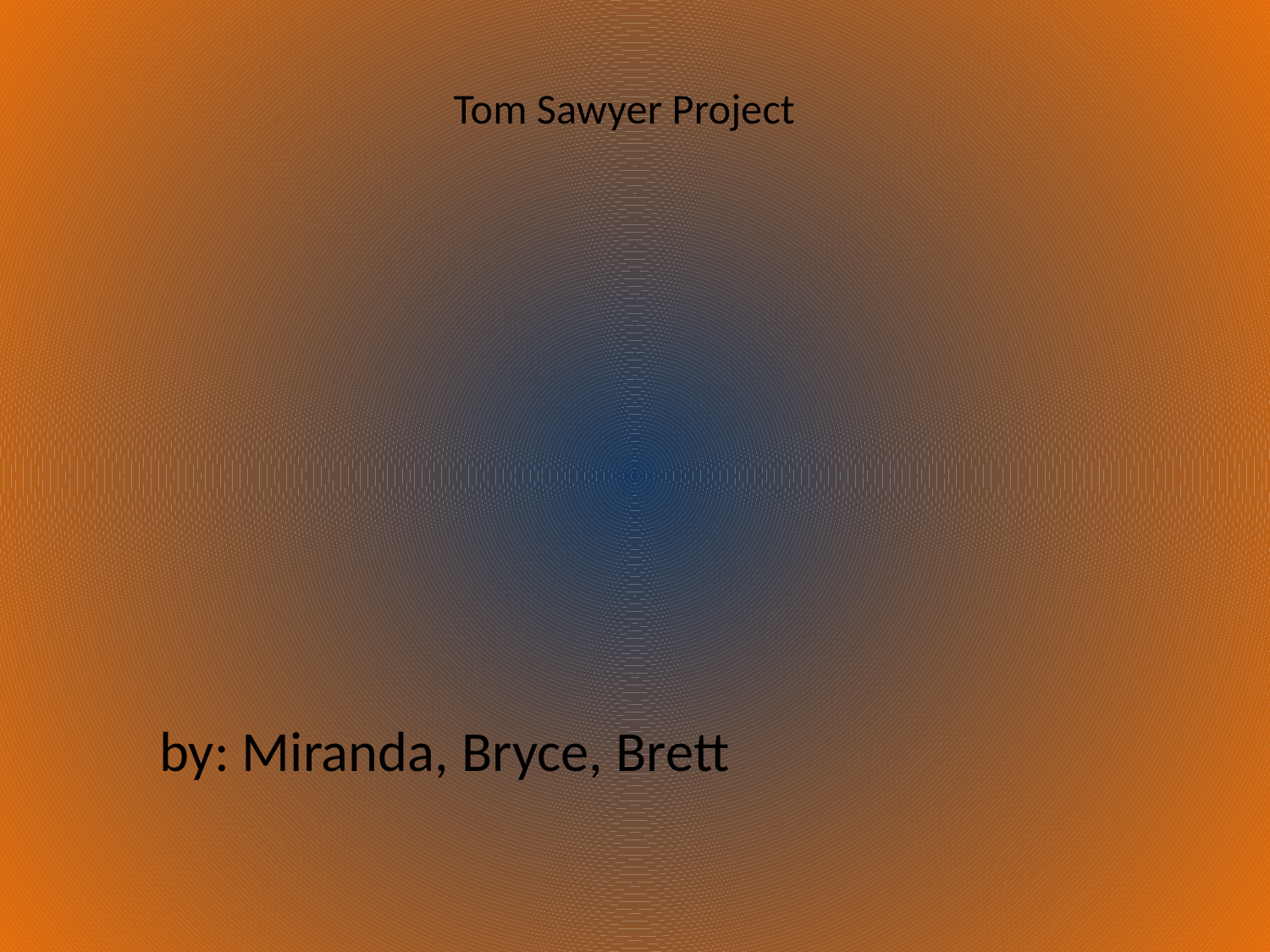

# Tom Sawyer Project
by: Miranda, Bryce, Brett